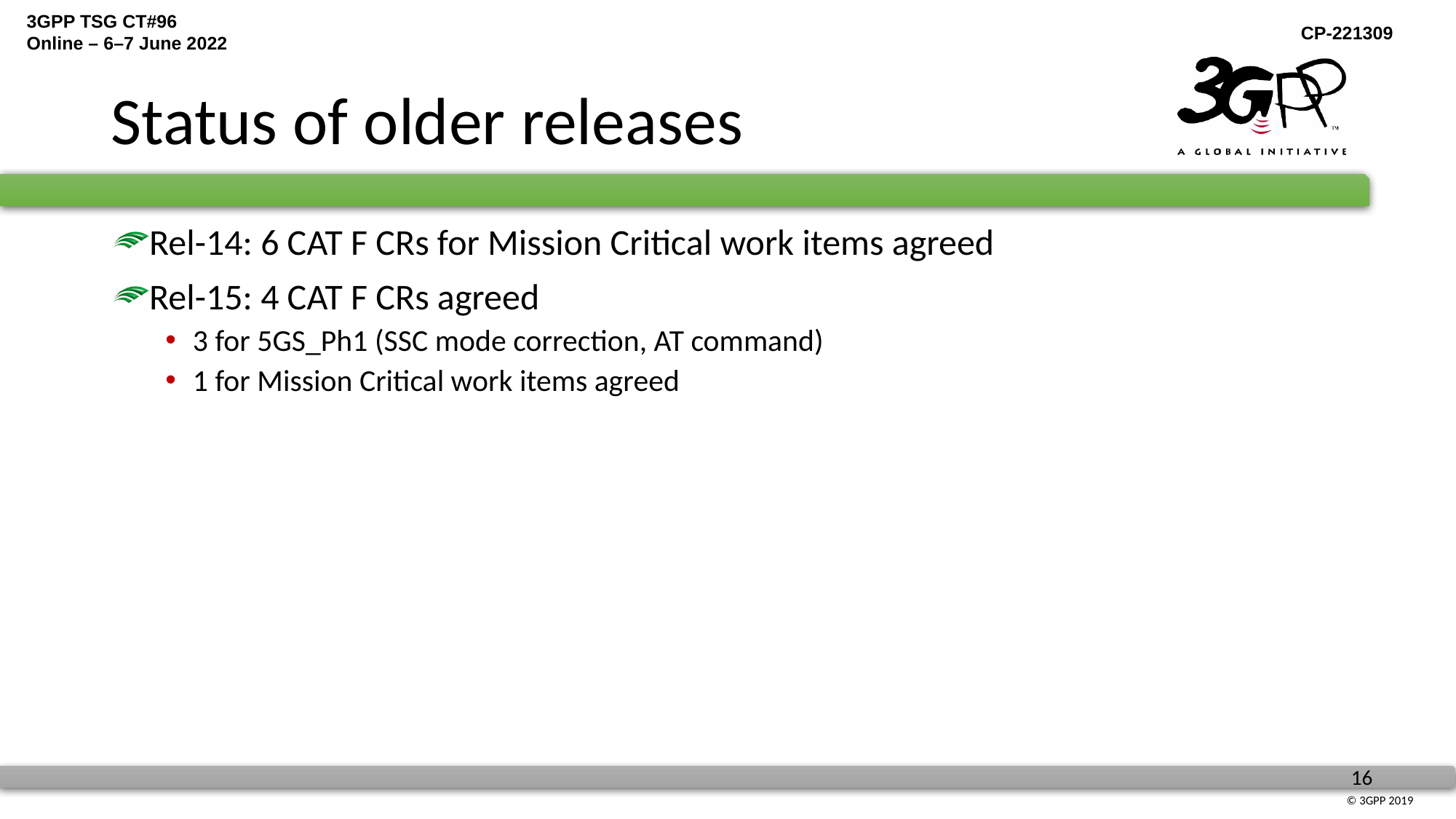

# Status of older releases
Rel-14: 6 CAT F CRs for Mission Critical work items agreed
Rel-15: 4 CAT F CRs agreed
3 for 5GS_Ph1 (SSC mode correction, AT command)
1 for Mission Critical work items agreed